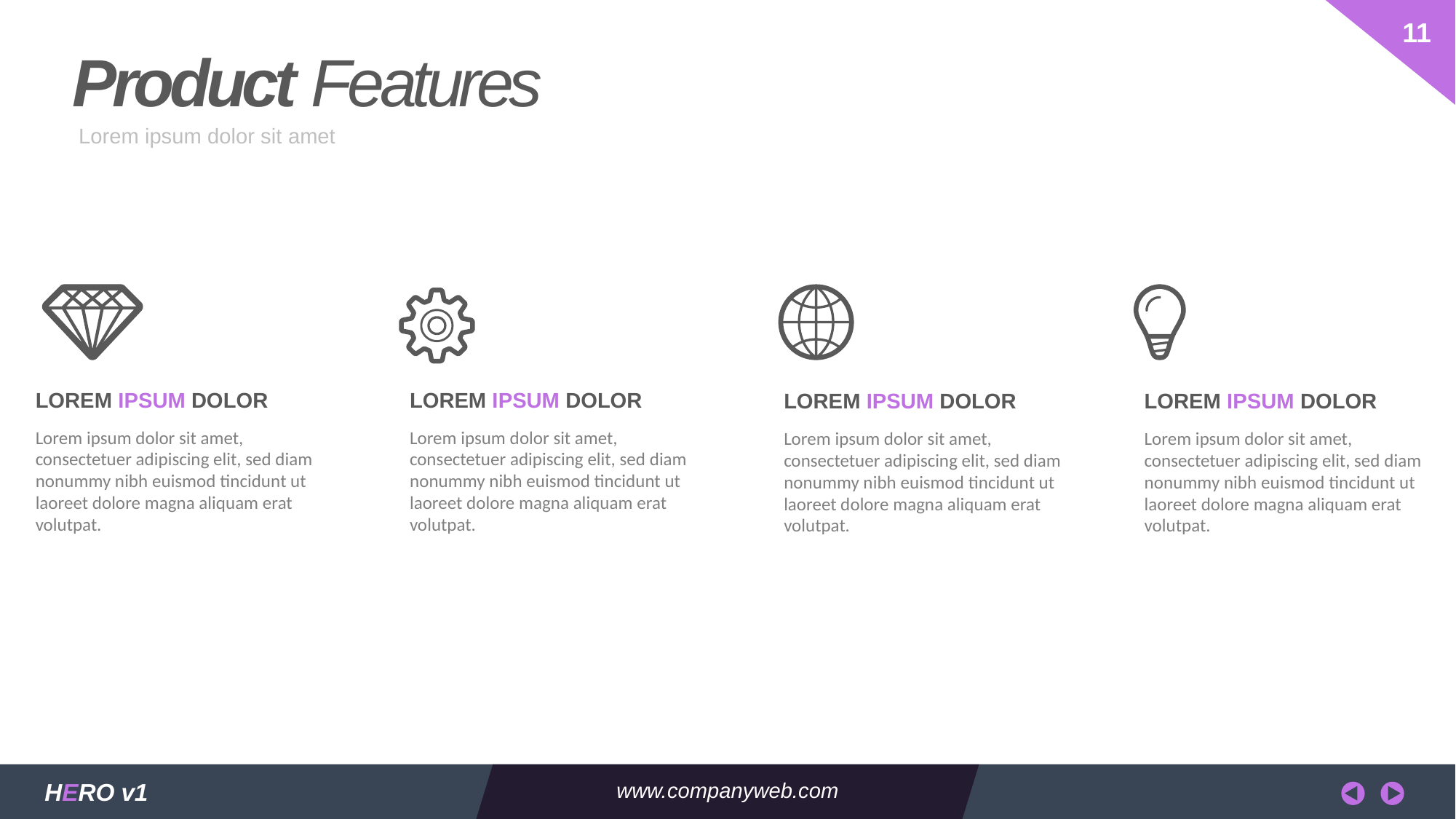

Product Features
Lorem ipsum dolor sit amet

LOREM IPSUM DOLOR
Lorem ipsum dolor sit amet, consectetuer adipiscing elit, sed diam nonummy nibh euismod tincidunt ut laoreet dolore magna aliquam erat volutpat.
LOREM IPSUM DOLOR
Lorem ipsum dolor sit amet, consectetuer adipiscing elit, sed diam nonummy nibh euismod tincidunt ut laoreet dolore magna aliquam erat volutpat.
LOREM IPSUM DOLOR
Lorem ipsum dolor sit amet, consectetuer adipiscing elit, sed diam nonummy nibh euismod tincidunt ut laoreet dolore magna aliquam erat volutpat.
LOREM IPSUM DOLOR
Lorem ipsum dolor sit amet, consectetuer adipiscing elit, sed diam nonummy nibh euismod tincidunt ut laoreet dolore magna aliquam erat volutpat.